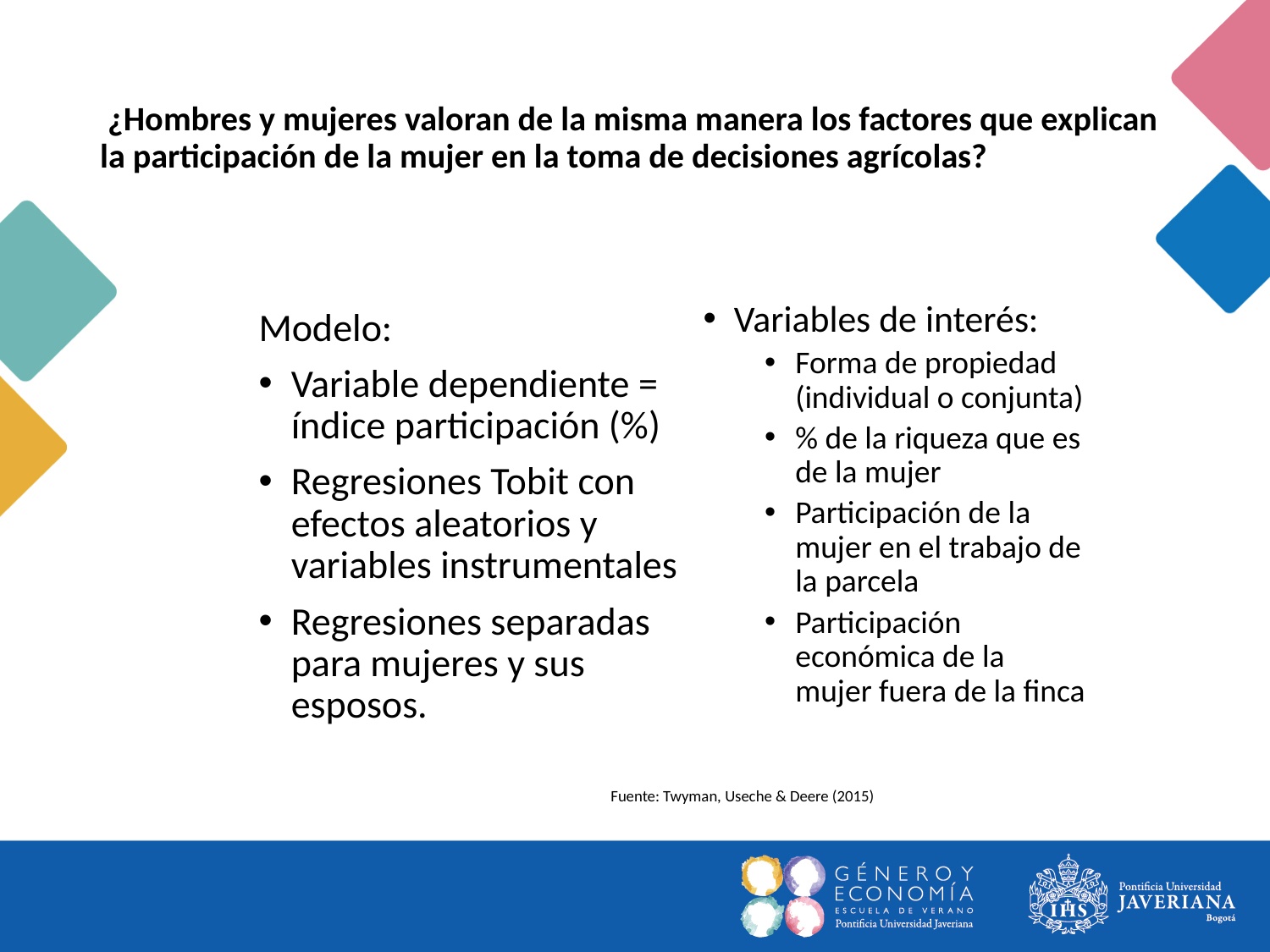

# ¿Hombres y mujeres valoran de la misma manera los factores que explican la participación de la mujer en la toma de decisiones agrícolas?
Variables de interés:
Forma de propiedad (individual o conjunta)
% de la riqueza que es de la mujer
Participación de la mujer en el trabajo de la parcela
Participación económica de la mujer fuera de la finca
Modelo:
Variable dependiente = índice participación (%)
Regresiones Tobit con efectos aleatorios y variables instrumentales
Regresiones separadas para mujeres y sus esposos.
Fuente: Twyman, Useche & Deere (2015)